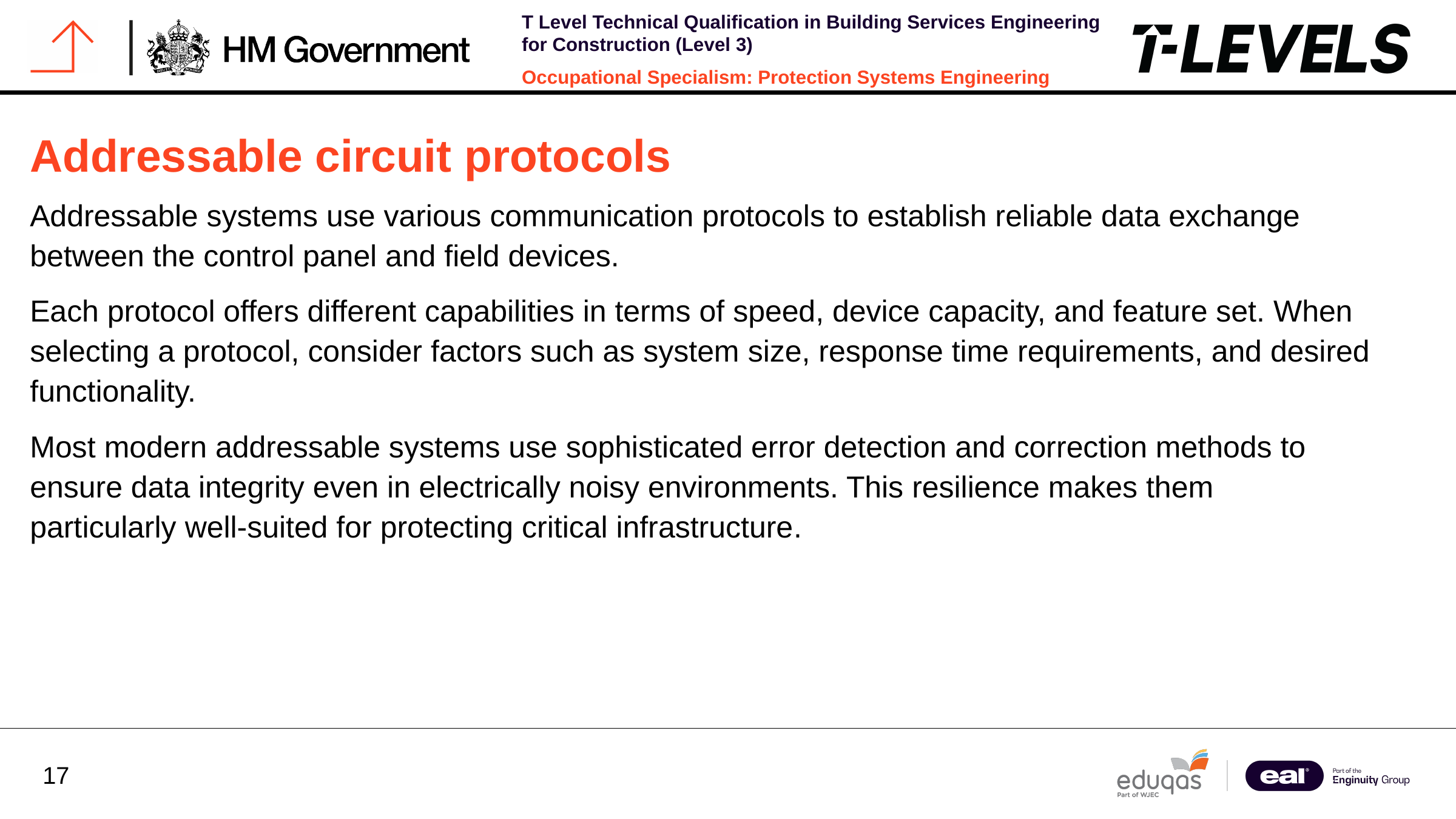

Addressable circuit protocols
Addressable systems use various communication protocols to establish reliable data exchange between the control panel and field devices.
Each protocol offers different capabilities in terms of speed, device capacity, and feature set. When selecting a protocol, consider factors such as system size, response time requirements, and desired functionality.
Most modern addressable systems use sophisticated error detection and correction methods to ensure data integrity even in electrically noisy environments. This resilience makes them particularly well-suited for protecting critical infrastructure.